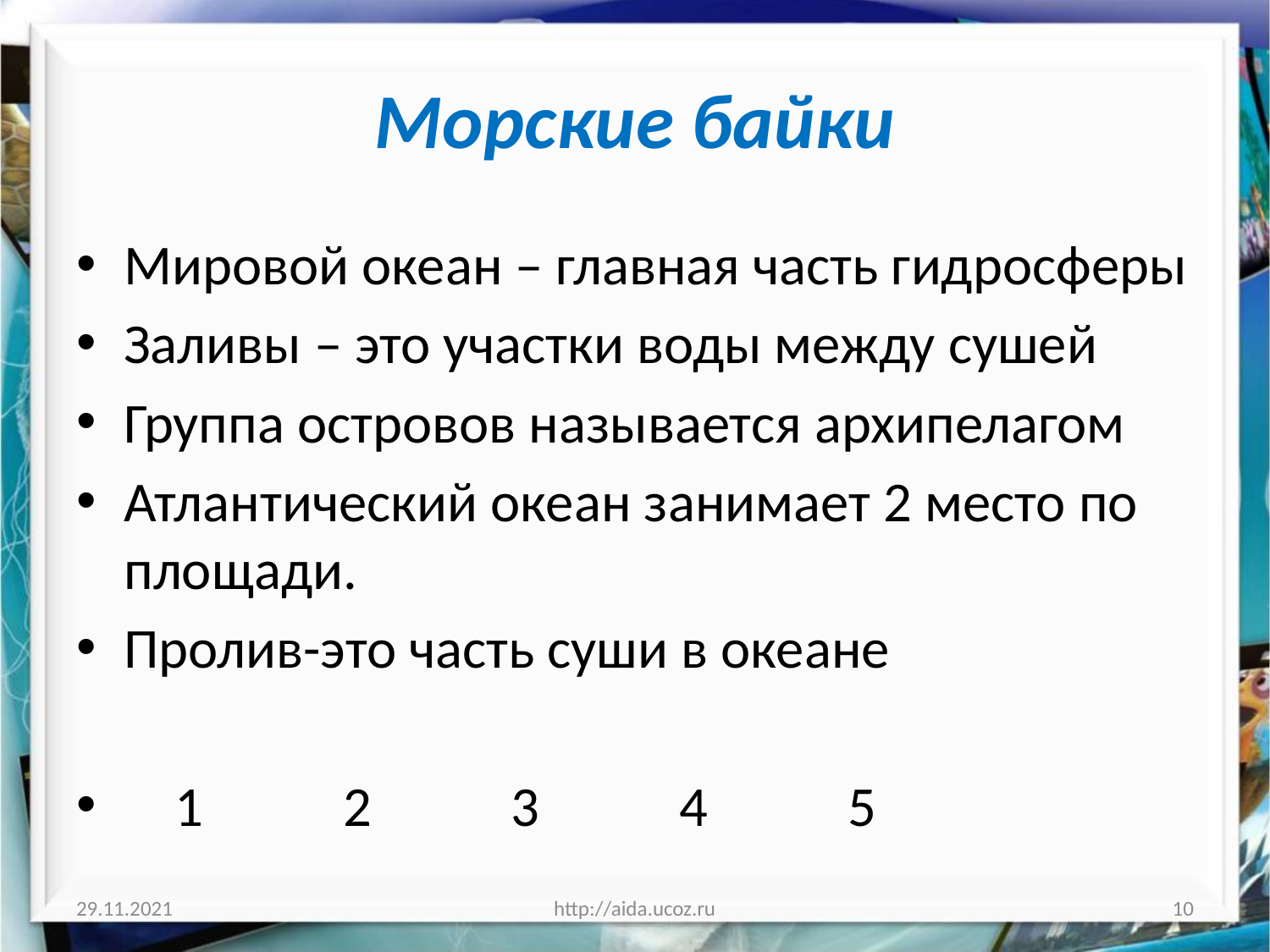

# Морские байки
Мировой океан – главная часть гидросферы
Заливы – это участки воды между сушей
Группа островов называется архипелагом
Атлантический океан занимает 2 место по площади.
Пролив-это часть суши в океане

    1           2           3           4           5

29.11.2021
http://aida.ucoz.ru
10